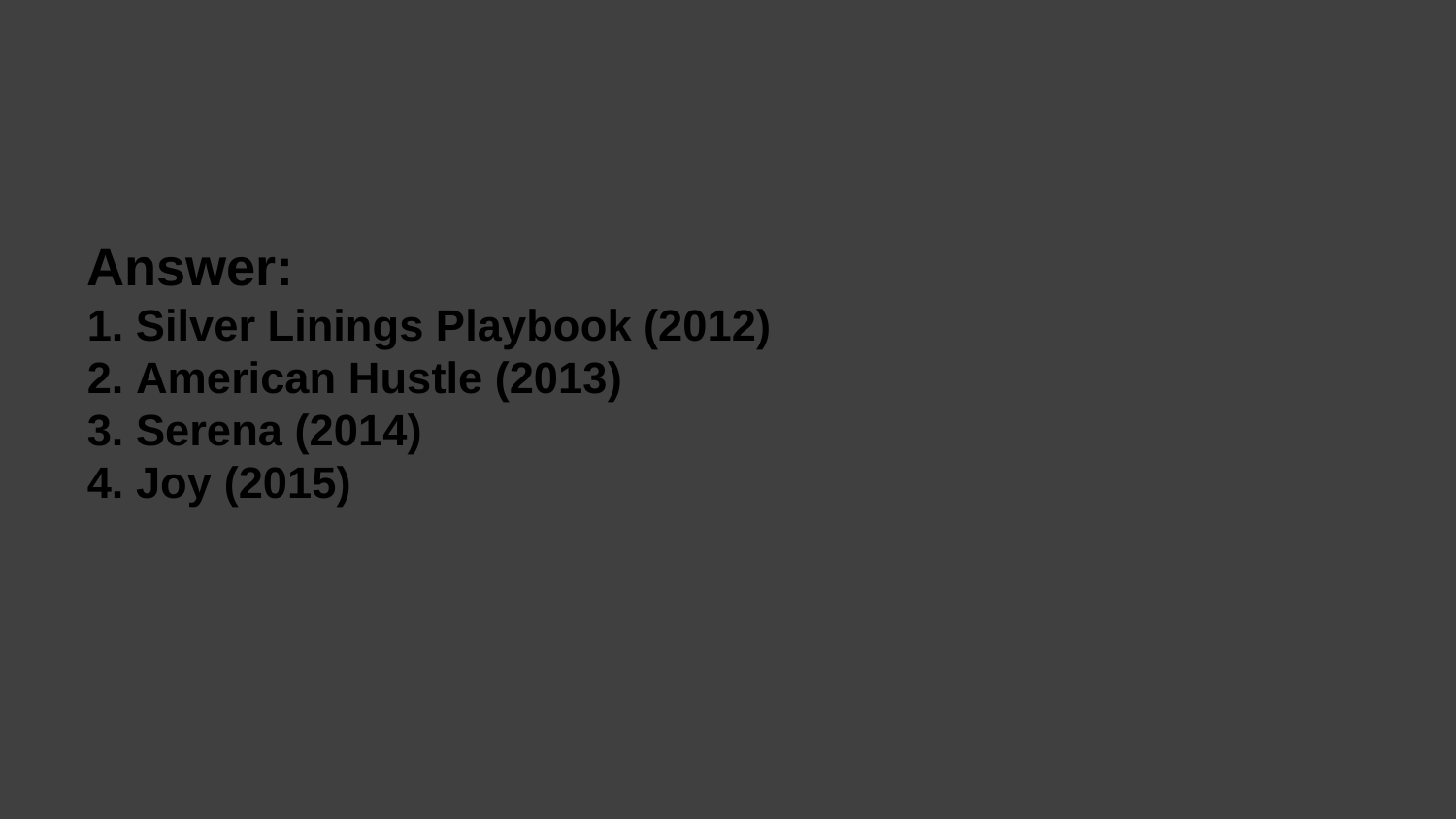

# Answer: 1. Silver Linings Playbook (2012) 2. American Hustle (2013) 3. Serena (2014) 4. Joy (2015)